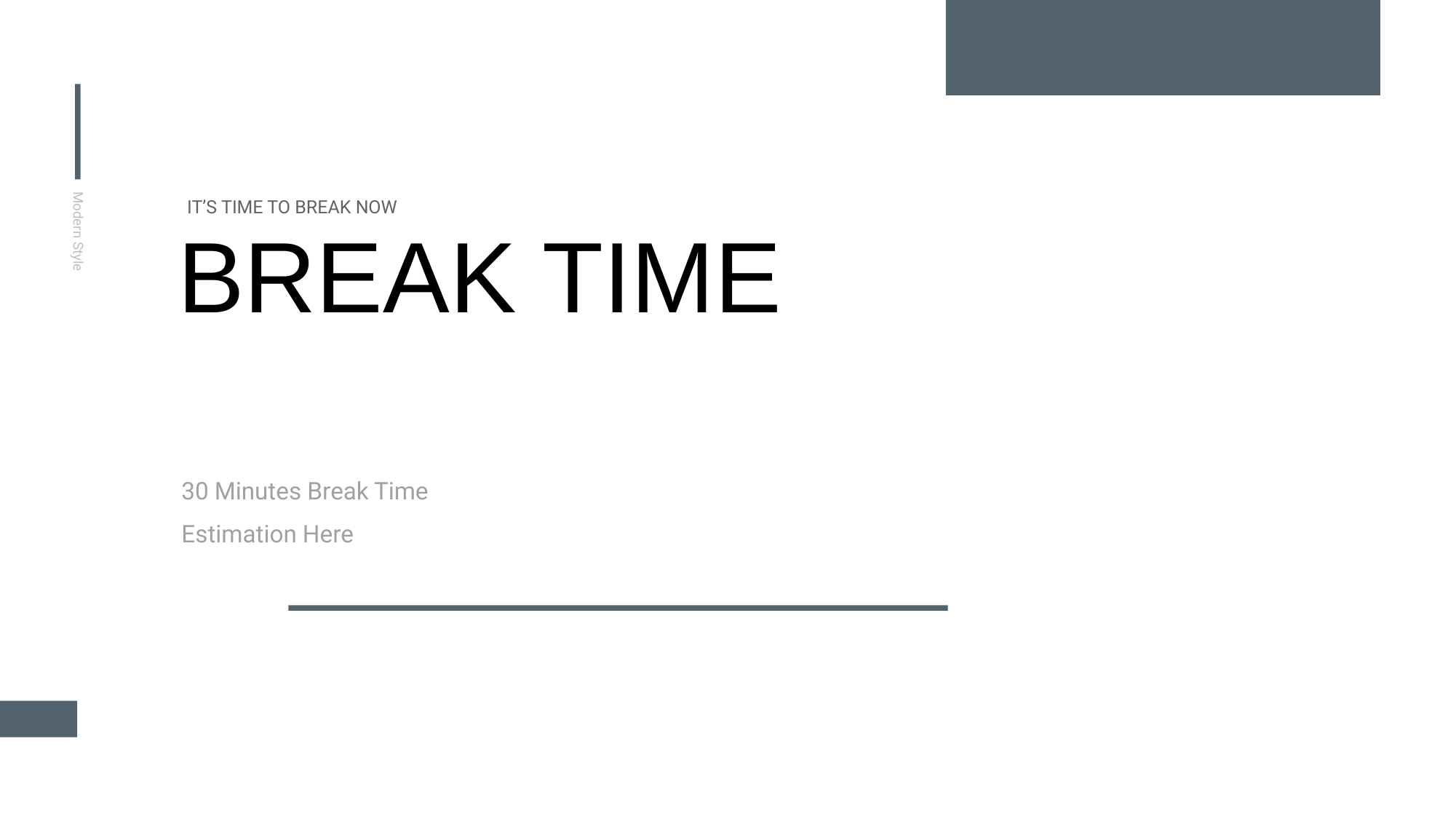

IT’S TIME TO BREAK NOW
BREAK TIME
Modern Style

30 Minutes Break Time Estimation Here